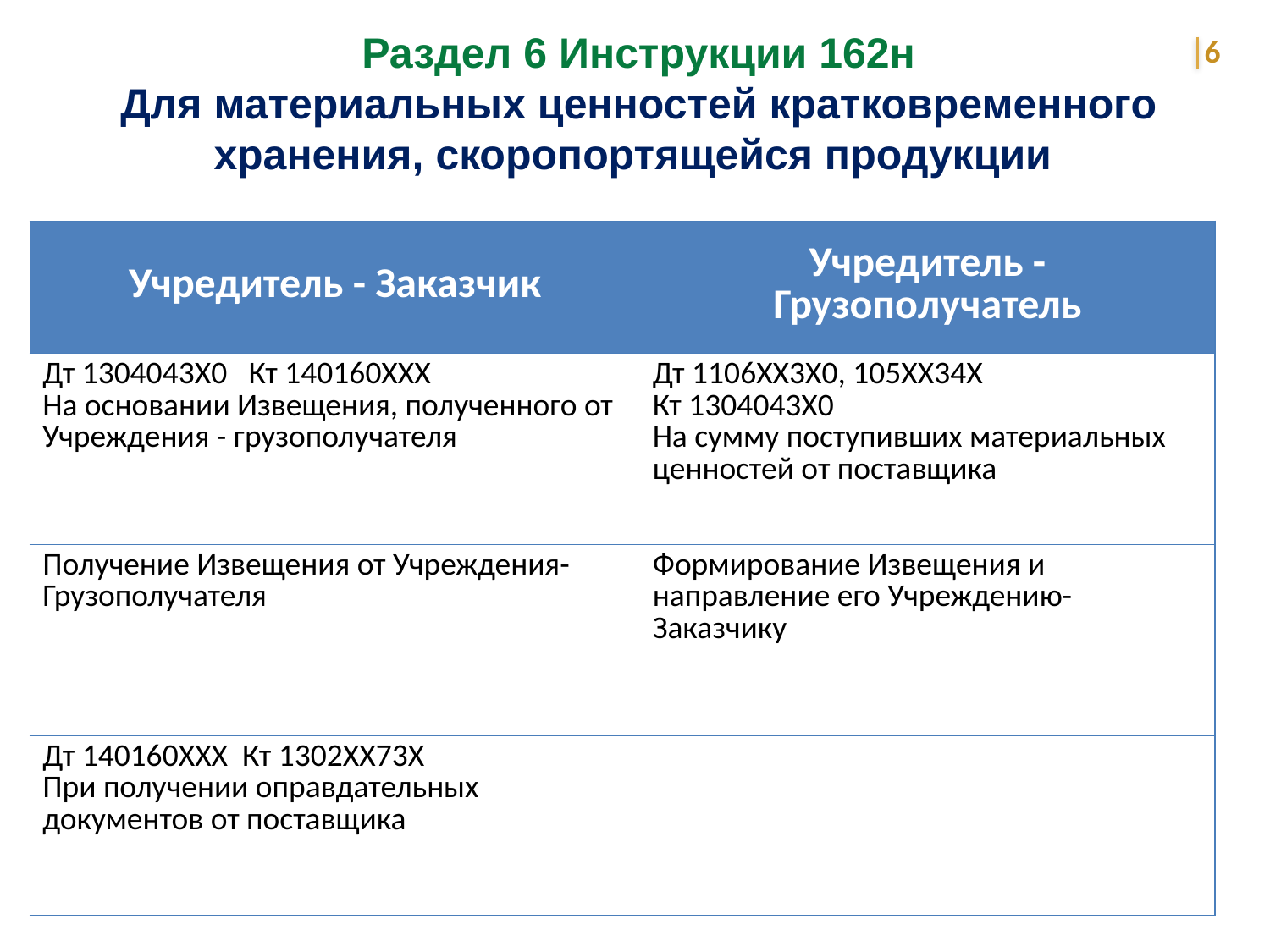

Раздел 6 Инструкции 162н
Для материальных ценностей кратковременного хранения, скоропортящейся продукции
6
| Учредитель - Заказчик | Учредитель - Грузополучатель |
| --- | --- |
| Дт 1304043Х0 Кт 140160ХХХ На основании Извещения, полученного от Учреждения - грузополучателя | Дт 1106ХХ3Х0, 105ХХ34Х Кт 1304043Х0 На сумму поступивших материальных ценностей от поставщика |
| Получение Извещения от Учреждения-Грузополучателя | Формирование Извещения и направление его Учреждению-Заказчику |
| Дт 140160ХХХ Кт 1302ХХ73Х При получении оправдательных документов от поставщика |  |